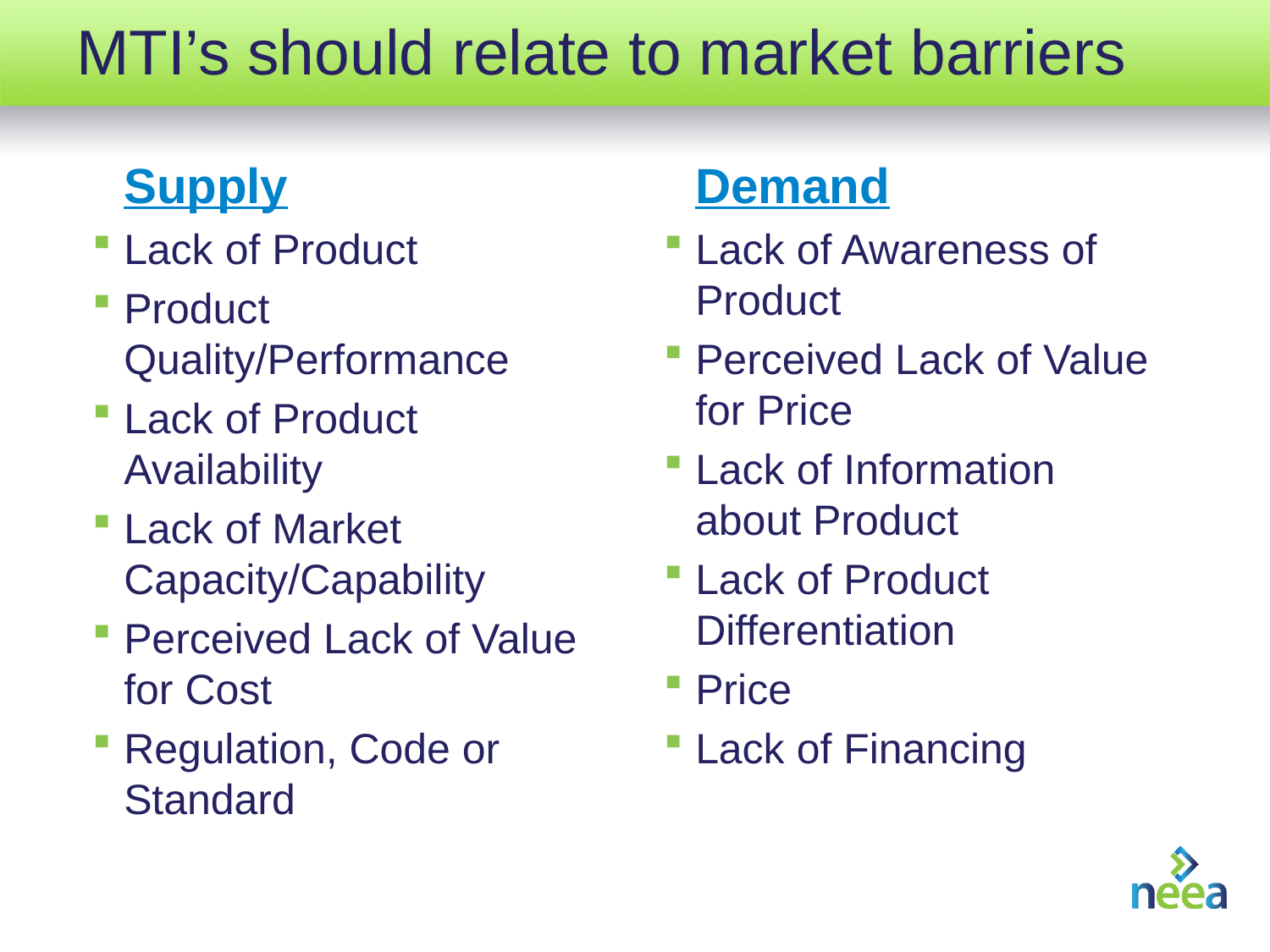

# MTI’s should relate to market barriers
Supply
Lack of Product
Product Quality/Performance
Lack of Product Availability
Lack of Market Capacity/Capability
Perceived Lack of Value for Cost
Regulation, Code or Standard
Demand
Lack of Awareness of Product
Perceived Lack of Value for Price
Lack of Information about Product
Lack of Product Differentiation
Price
Lack of Financing